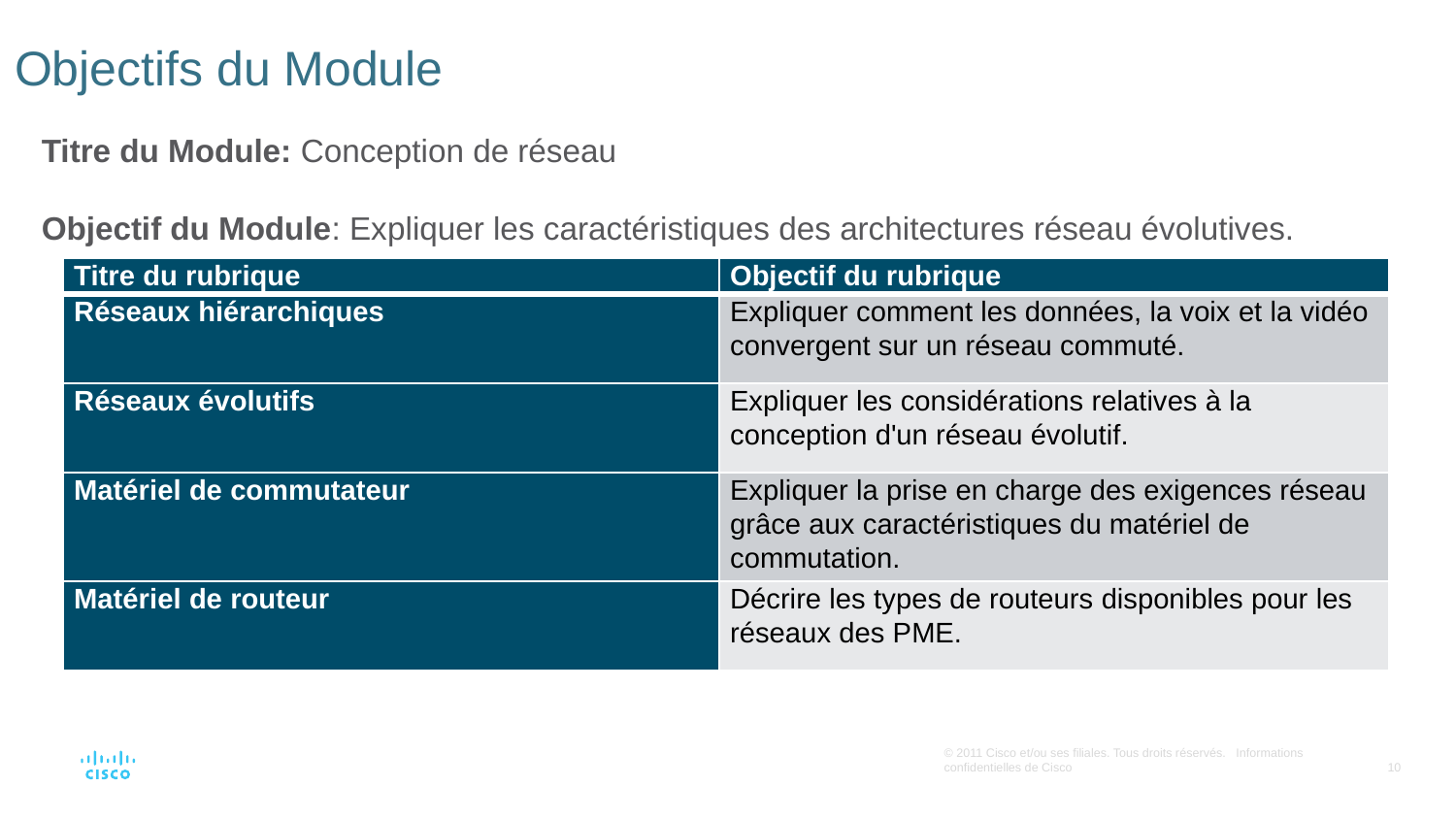

# Objectifs du Module
Titre du Module: Conception de réseau

Objectif du Module: Expliquer les caractéristiques des architectures réseau évolutives.
| Titre du rubrique | Objectif du rubrique |
| --- | --- |
| Réseaux hiérarchiques | Expliquer comment les données, la voix et la vidéo convergent sur un réseau commuté. |
| Réseaux évolutifs | Expliquer les considérations relatives à la conception d'un réseau évolutif. |
| Matériel de commutateur | Expliquer la prise en charge des exigences réseau grâce aux caractéristiques du matériel de commutation. |
| Matériel de routeur | Décrire les types de routeurs disponibles pour les réseaux des PME. |